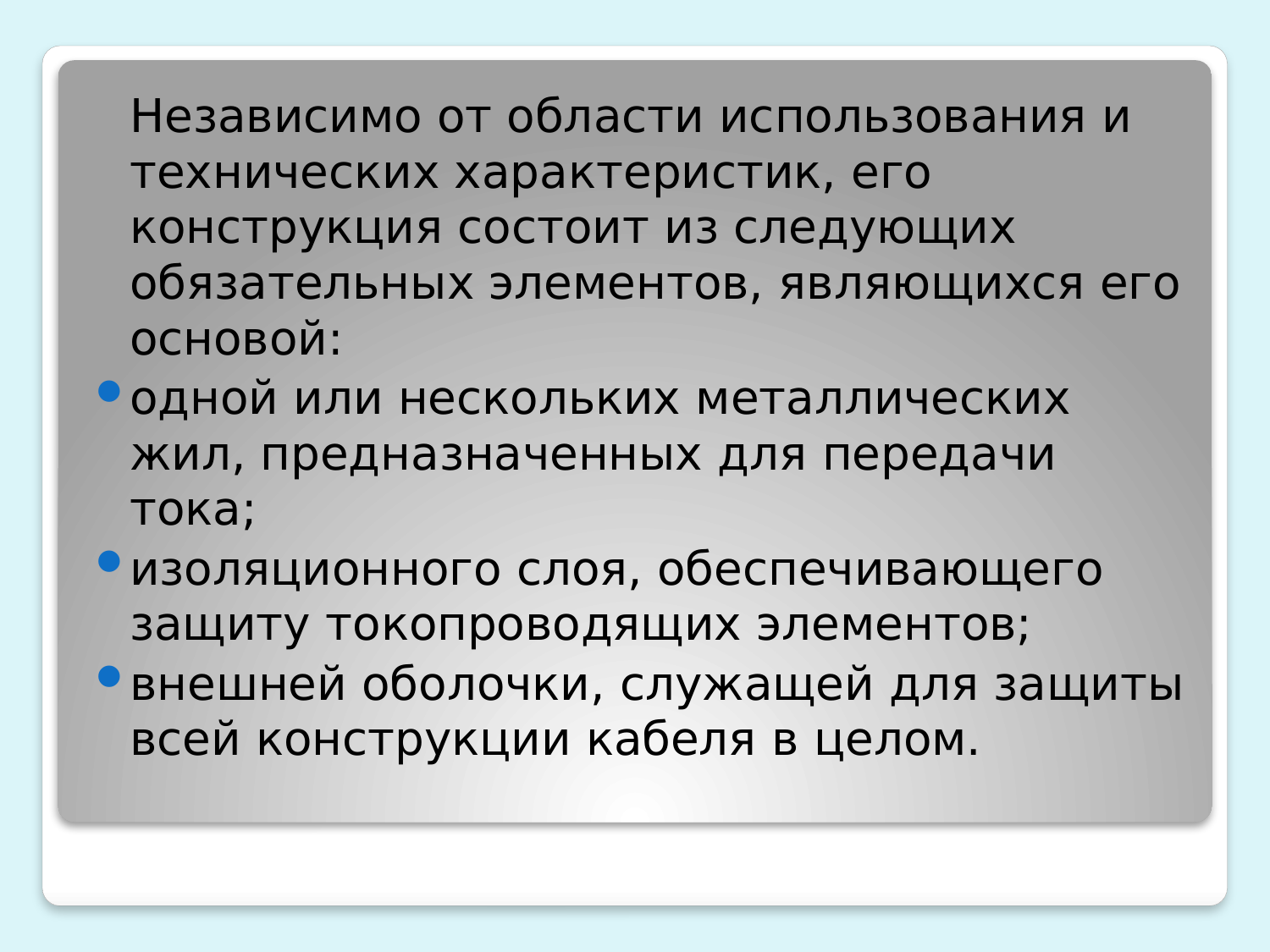

Независимо от области использования и технических характеристик, его конструкция состоит из следующих обязательных элементов, являющихся его основой:
одной или нескольких металлических жил, предназначенных для передачи тока;
изоляционного слоя, обеспечивающего защиту токопроводящих элементов;
внешней оболочки, служащей для защиты всей конструкции кабеля в целом.

#